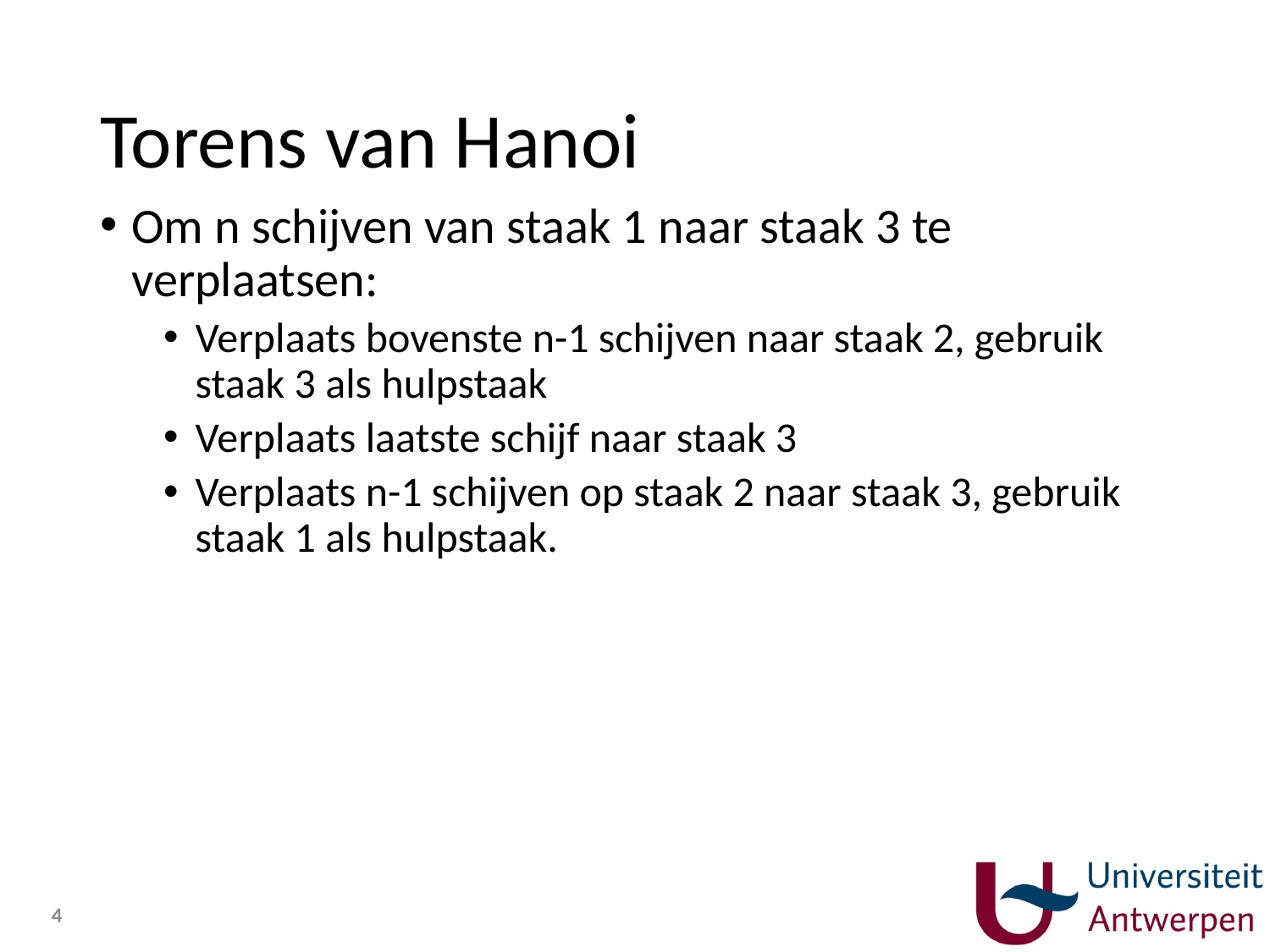

# Torens van Hanoi
Om n schijven van staak 1 naar staak 3 te verplaatsen:
Verplaats bovenste n-1 schijven naar staak 2, gebruik staak 3 als hulpstaak
Verplaats laatste schijf naar staak 3
Verplaats n-1 schijven op staak 2 naar staak 3, gebruik staak 1 als hulpstaak.
4